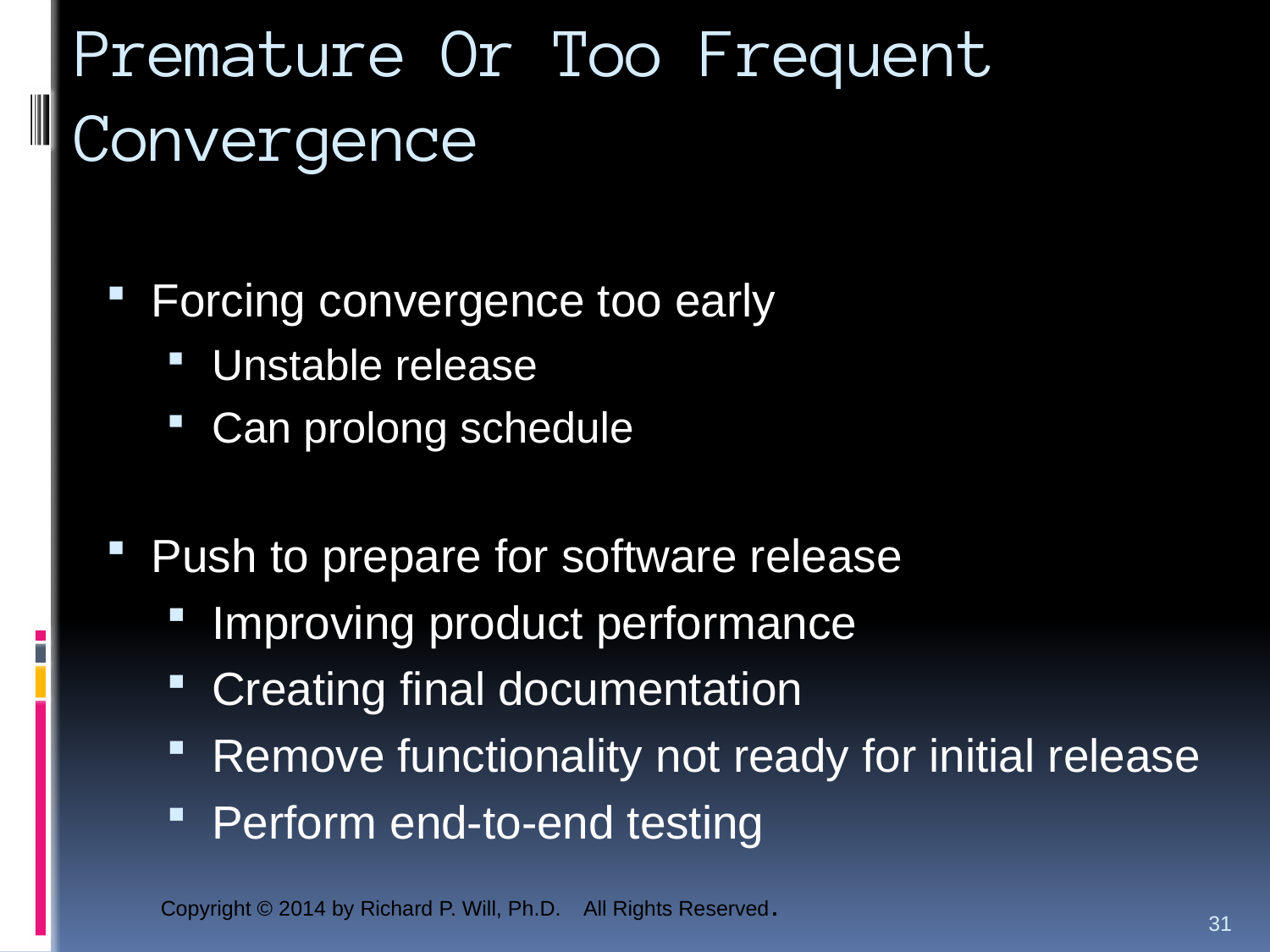

# Premature Or Too Frequent Convergence

Forcing convergence too early
Unstable release
Can prolong schedule

Push to prepare for software release
Improving product performance
Creating final documentation
Remove functionality not ready for initial release
Perform end-to-end testing

31